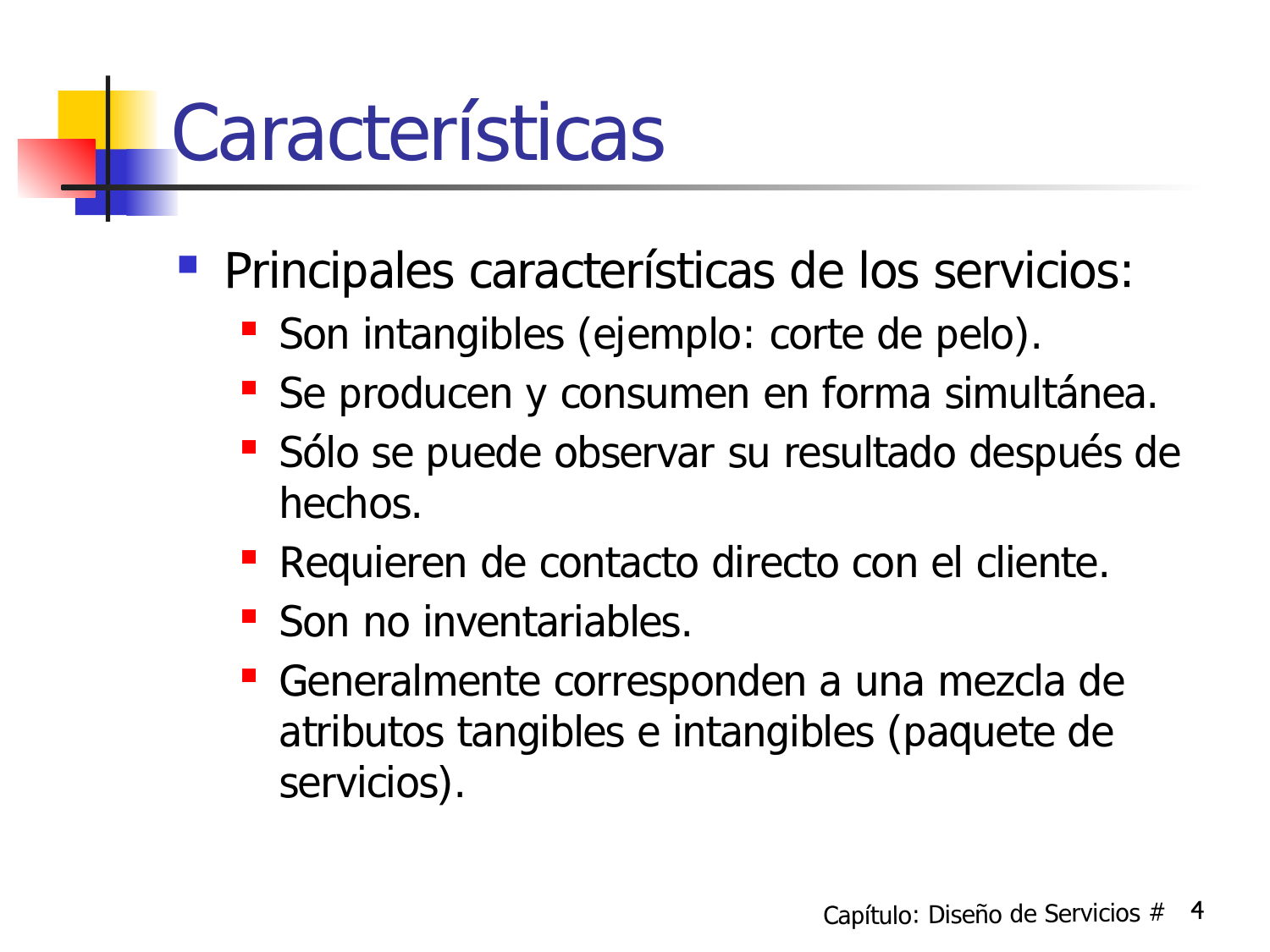

# Características
Principales características de los servicios:
Son intangibles (ejemplo: corte de pelo).
Se producen y consumen en forma simultánea.
Sólo se puede observar su resultado después de hechos.
Requieren de contacto directo con el cliente.
Son no inventariables.
Generalmente corresponden a una mezcla de atributos tangibles e intangibles (paquete de servicios).

4
Capítulo: Diseño de Servicios #